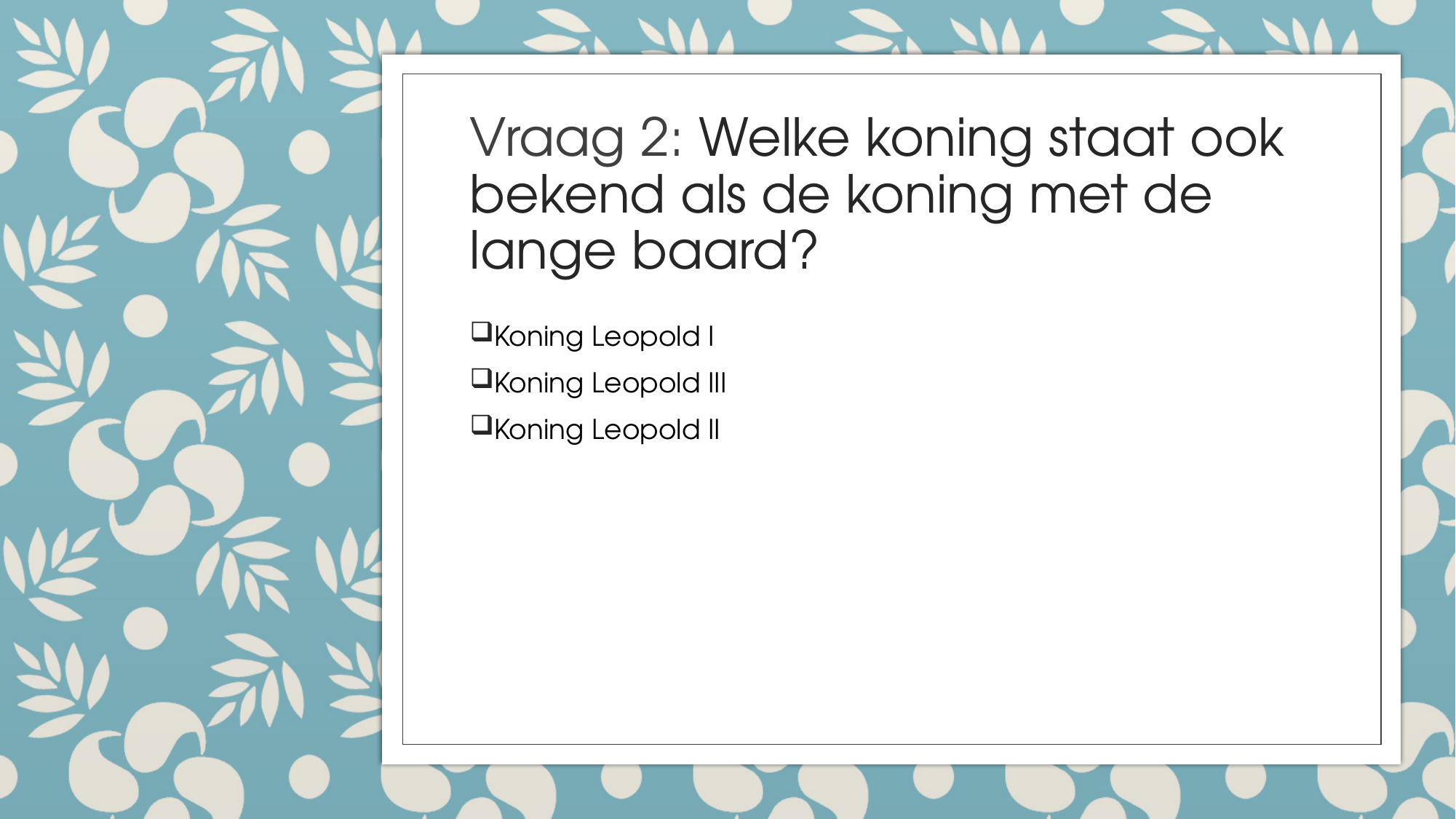

# Vraag 2: Welke koning staat ook bekend als de koning met de lange baard?
Koning Leopold I
Koning Leopold III
Koning Leopold II